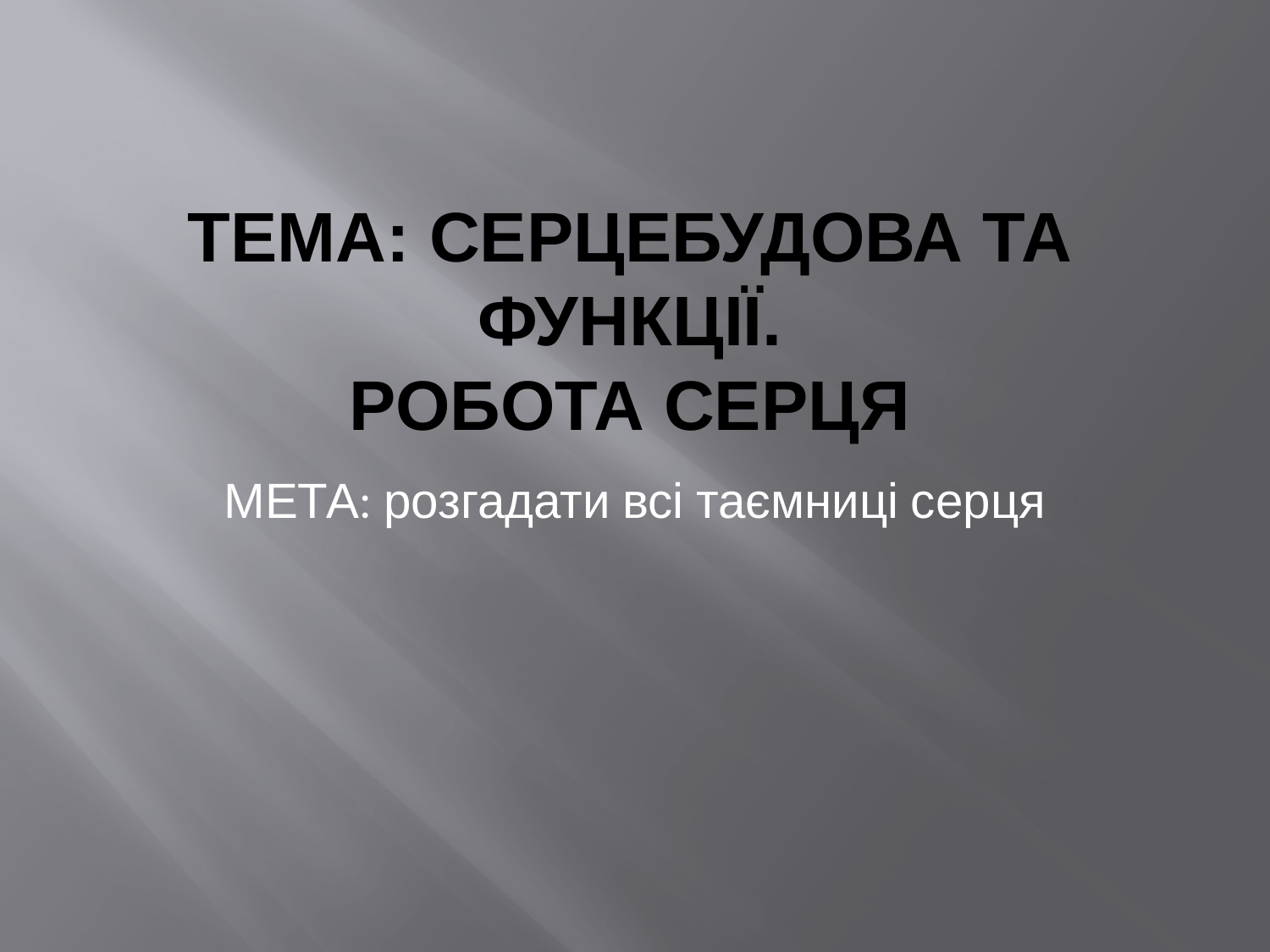

# ТеМА: СЕРЦЕБУДОВА ТА ФУНКЦІЇ. РОБОТА СЕРЦЯ
МЕТА: розгадати всі таємниці серця